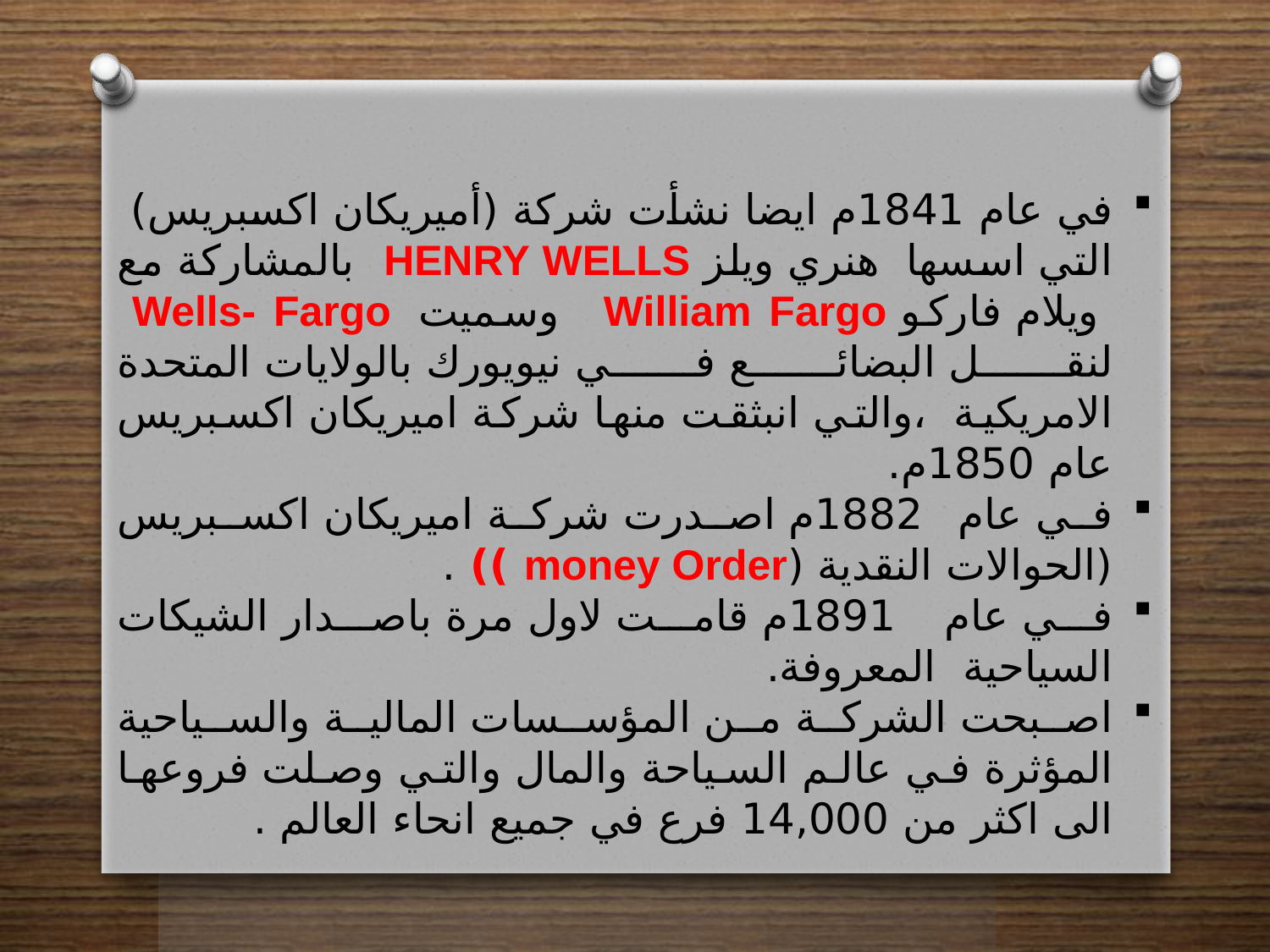

في عام 1841م ايضا نشأت شركة (أميريكان اكسبريس)  التي اسسها  هنري ويلز HENRY WELLS  بالمشاركة مع  ويلام فاركو William Fargo   وسميت  Wells- Fargo  لنقل البضائع في نيويورك بالولايات المتحدة الامريكية  ،والتي انبثقت منها شركة اميريكان اكسبريس عام 1850م.
في عام 1882م اصدرت شركة اميريكان اكسبريس (الحوالات النقدية (money Order )) .
في عام 1891م قامت لاول مرة باصدار الشيكات السياحية  المعروفة.
اصبحت الشركة من المؤسسات المالية والسياحية المؤثرة في عالم السياحة والمال والتي وصلت فروعها الى اكثر من 14,000 فرع في جميع انحاء العالم .